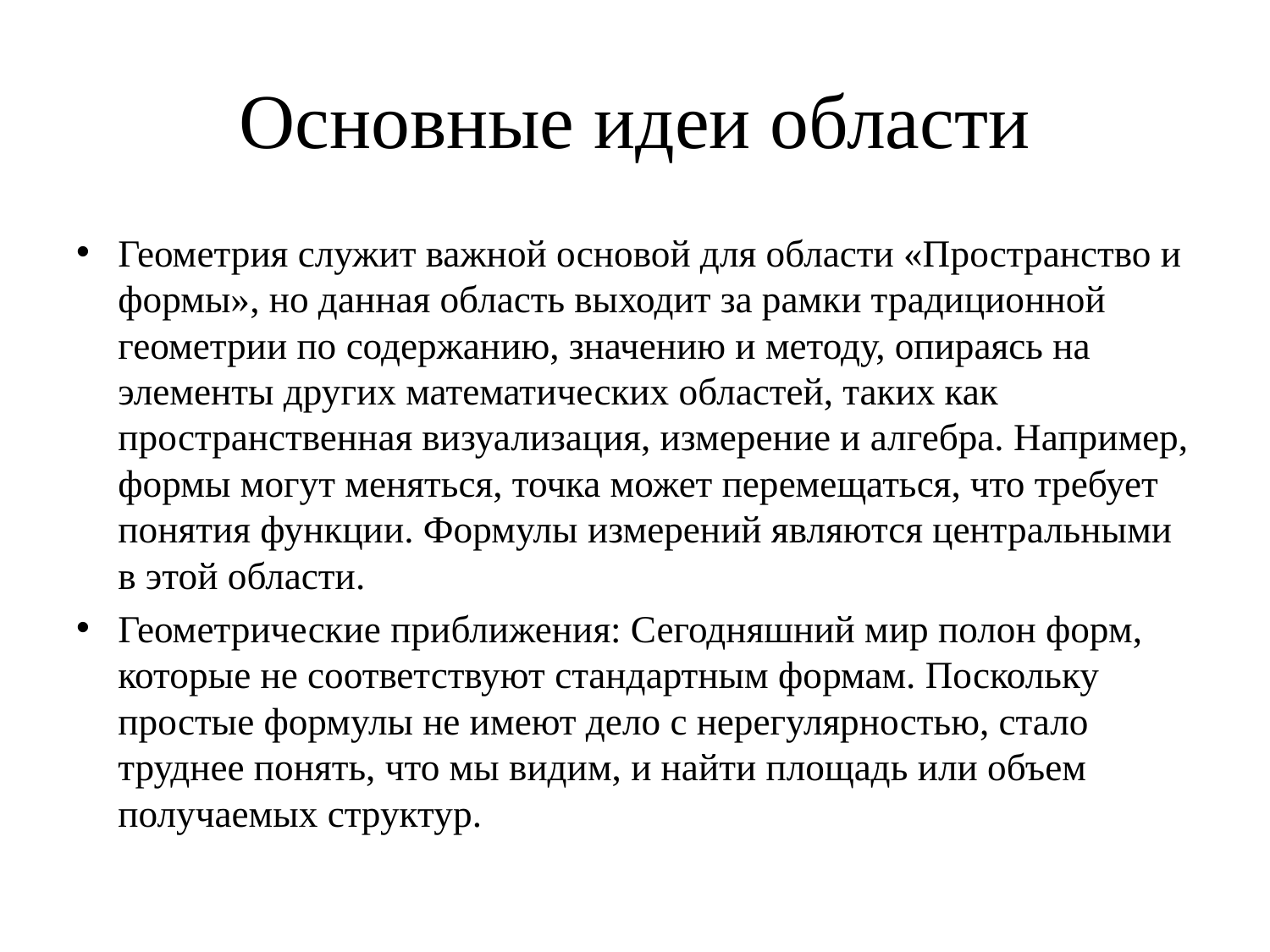

# Основные идеи области
Геометрия служит важной основой для области «Пространство и формы», но данная область выходит за рамки традиционной геометрии по содержанию, значению и методу, опираясь на элементы других математических областей, таких как пространственная визуализация, измерение и алгебра. Например, формы могут меняться, точка может перемещаться, что требует понятия функции. Формулы измерений являются центральными в этой области.
Геометрические приближения: Сегодняшний мир полон форм, которые не соответствуют стандартным формам. Поскольку простые формулы не имеют дело с нерегулярностью, стало труднее понять, что мы видим, и найти площадь или объем получаемых структур.